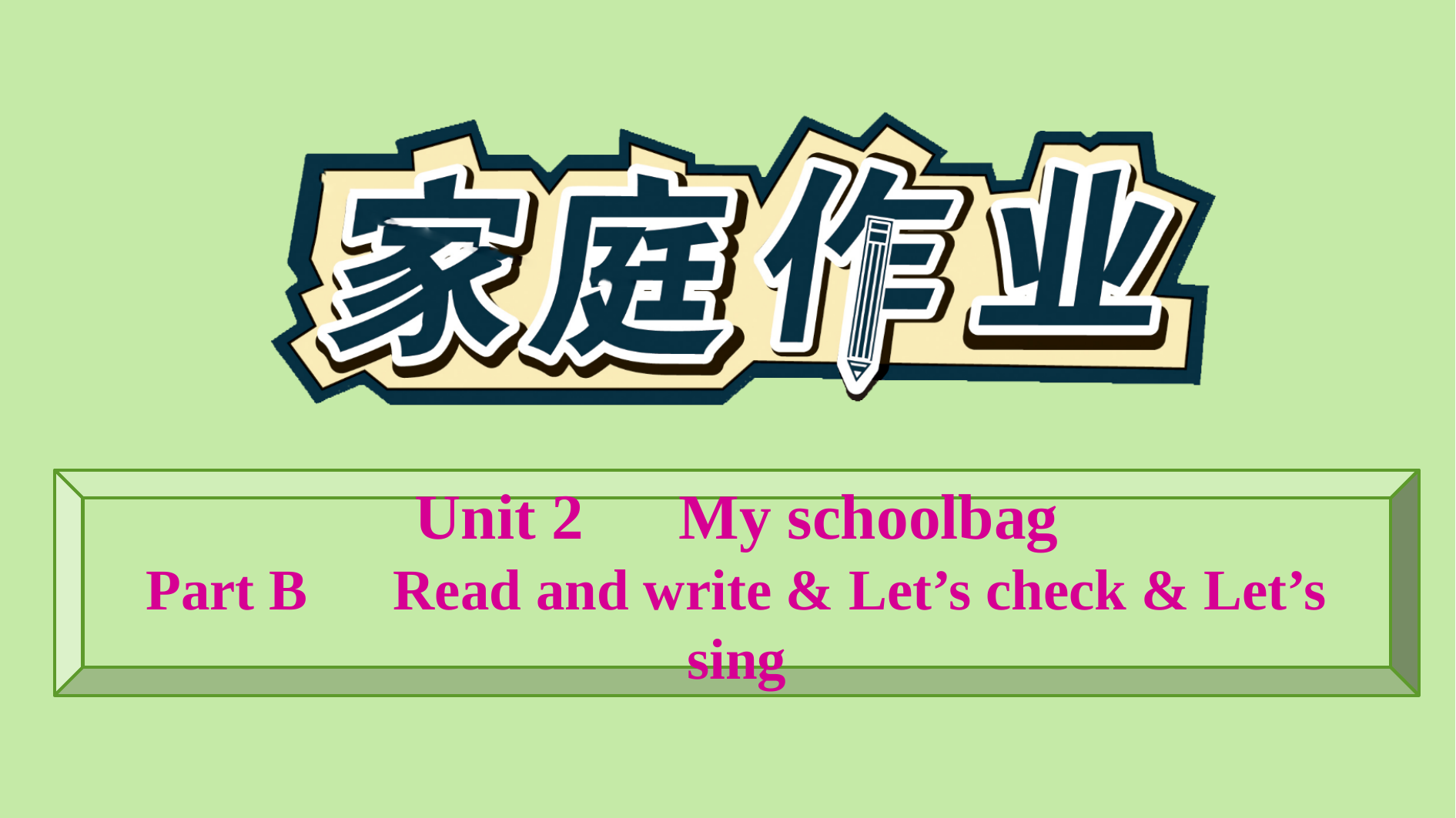

Unit 2　My schoolbag
Part B　Read and write & Let’s check & Let’s sing